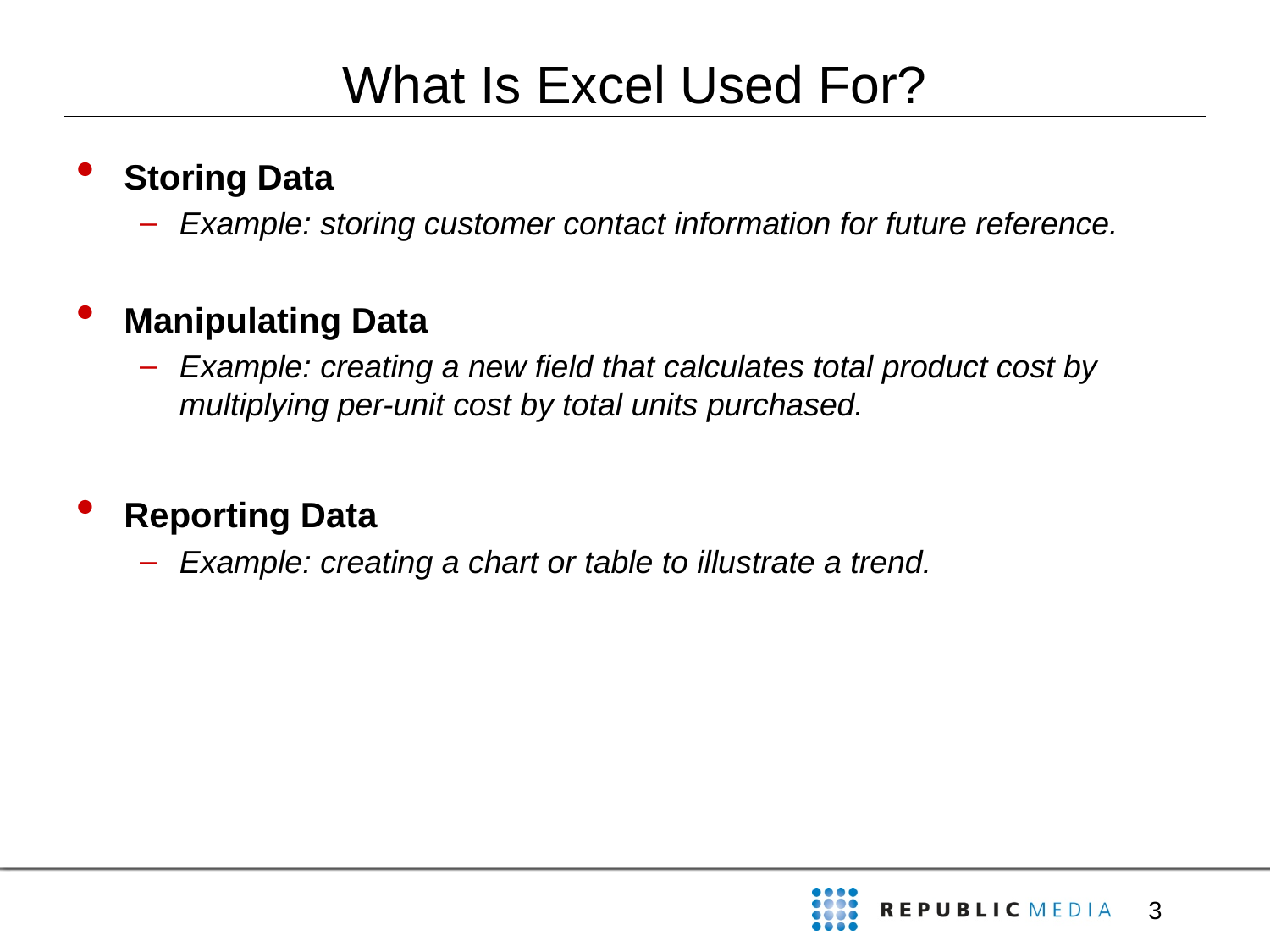

# What Is Excel Used For?
Storing Data
Example: storing customer contact information for future reference.

Manipulating Data
Example: creating a new field that calculates total product cost by multiplying per-unit cost by total units purchased.

Reporting Data
Example: creating a chart or table to illustrate a trend.
3